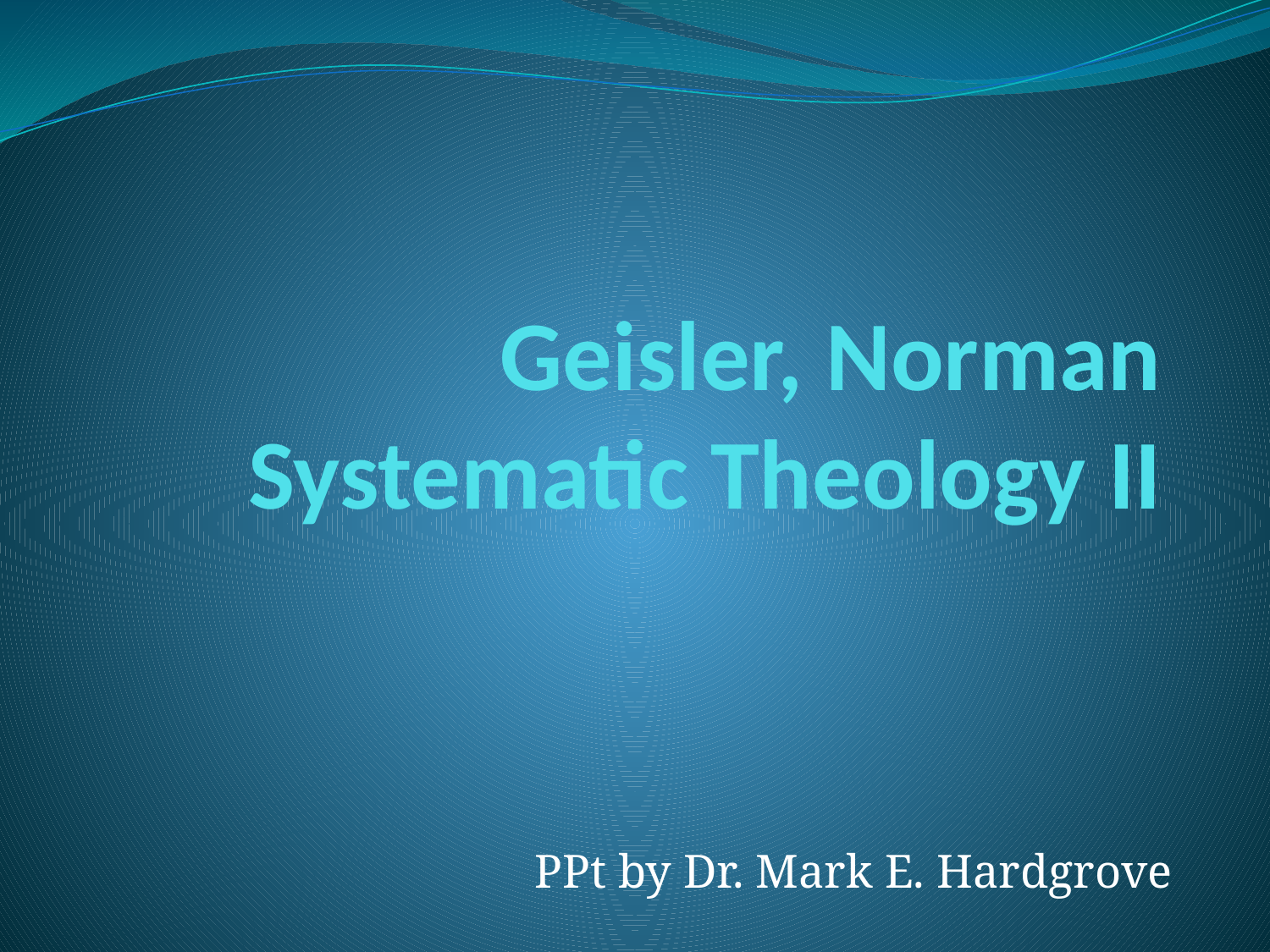

# Geisler, Norman Systematic Theology II
PPt by Dr. Mark E. Hardgrove